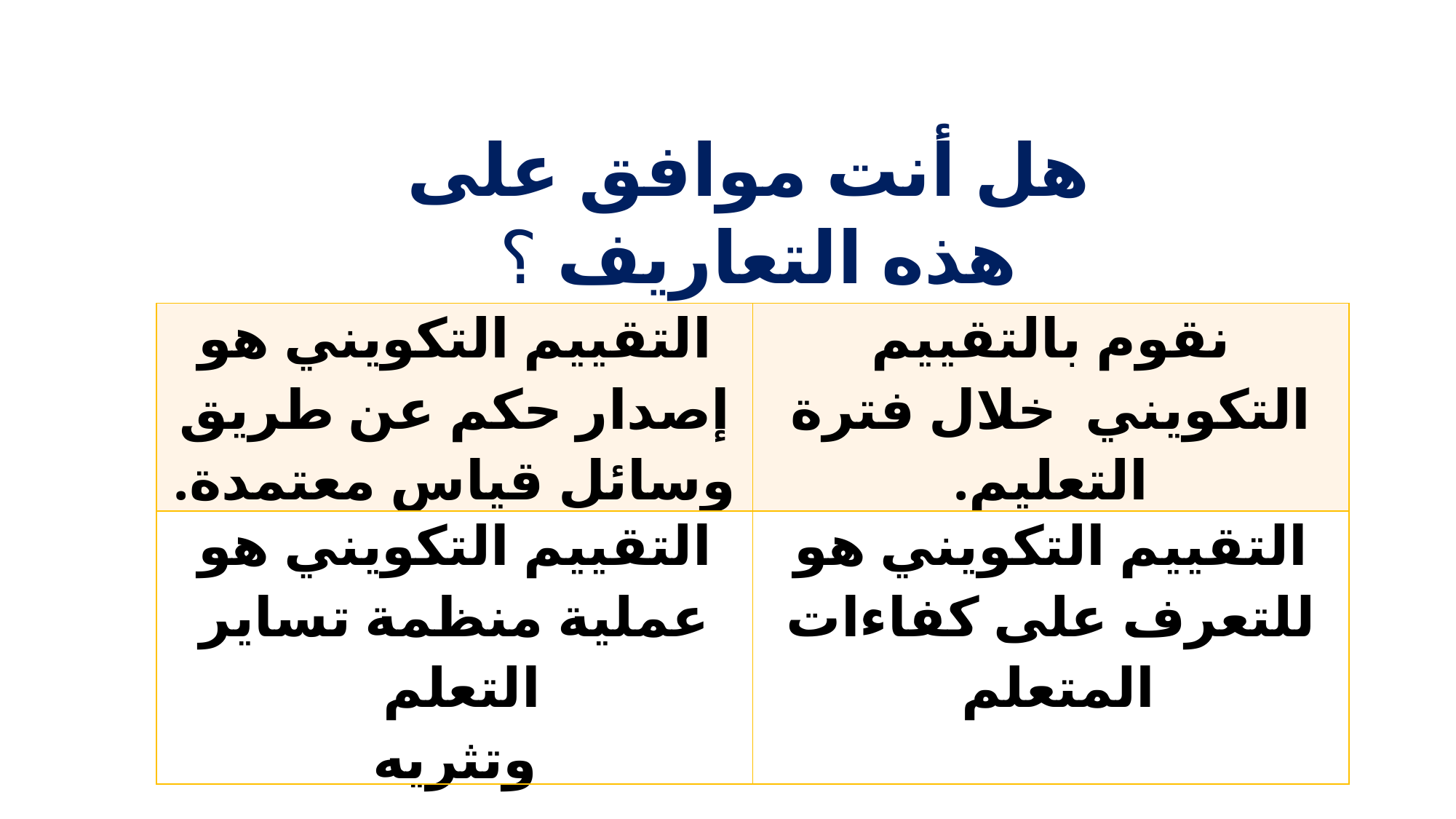

هل أنت موافق على هذه التعاريف ؟
| التقييم التكويني هو إصدار حكم عن طريق وسائل قياس معتمدة. | نقوم بالتقييم التكويني خلال فترة التعليم. |
| --- | --- |
| التقييم التكويني هو عملية منظمة تساير التعلم وتثريه | التقييم التكويني هو للتعرف على كفاءات المتعلم |